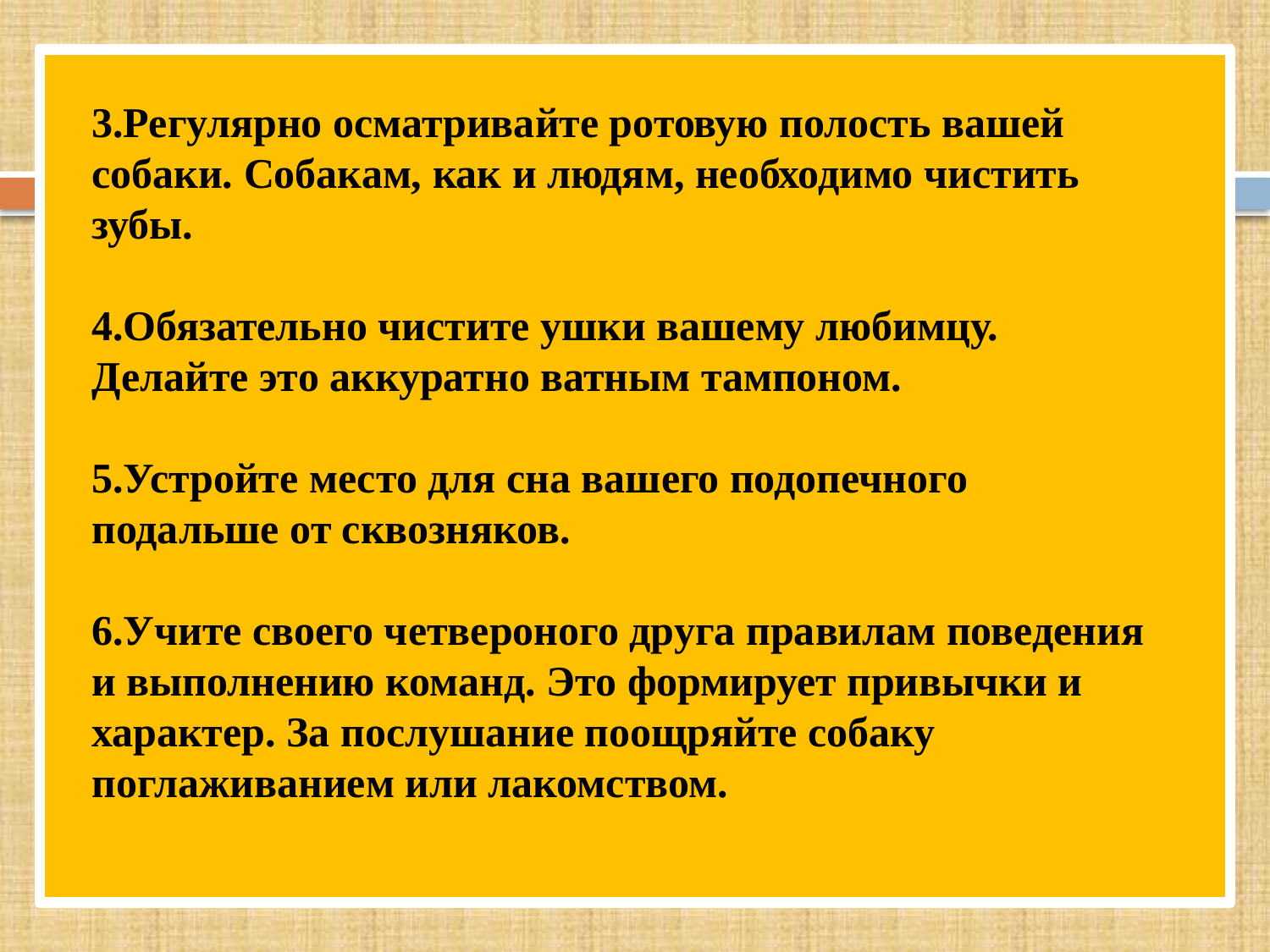

3.Регулярно осматривайте ротовую полость вашей собаки. Собакам, как и людям, необходимо чистить зубы.

4.Обязательно чистите ушки вашему любимцу. Делайте это аккуратно ватным тампоном.

5.Устройте место для сна вашего подопечного подальше от сквозняков.

6.Учите своего четвероного друга правилам поведения и выполнению команд. Это формирует привычки и характер. За послушание поощряйте собаку поглаживанием или лакомством.